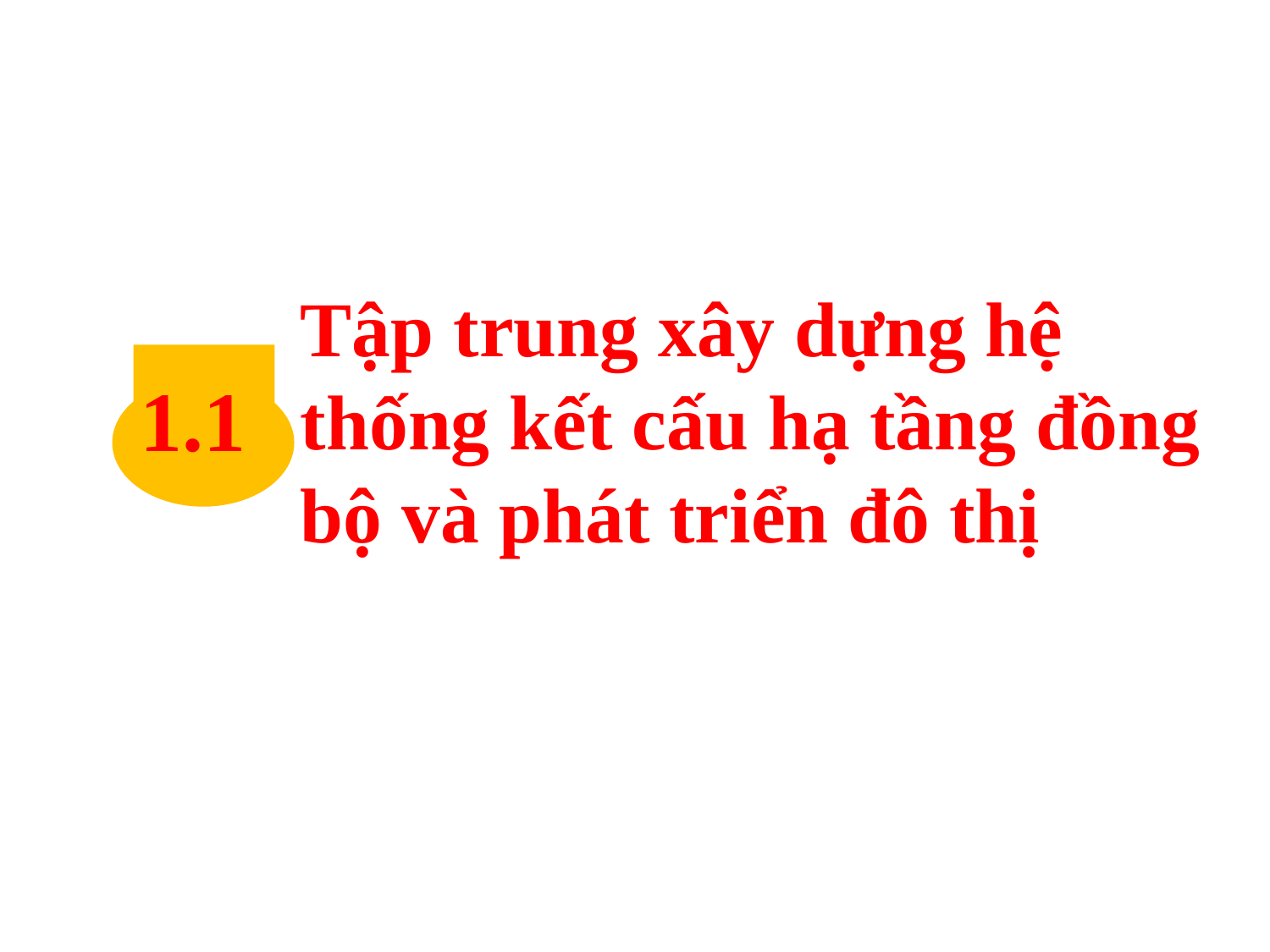

Tập trung xây dựng hệ thống kết cấu hạ tầng đồng bộ và phát triển đô thị
1.1